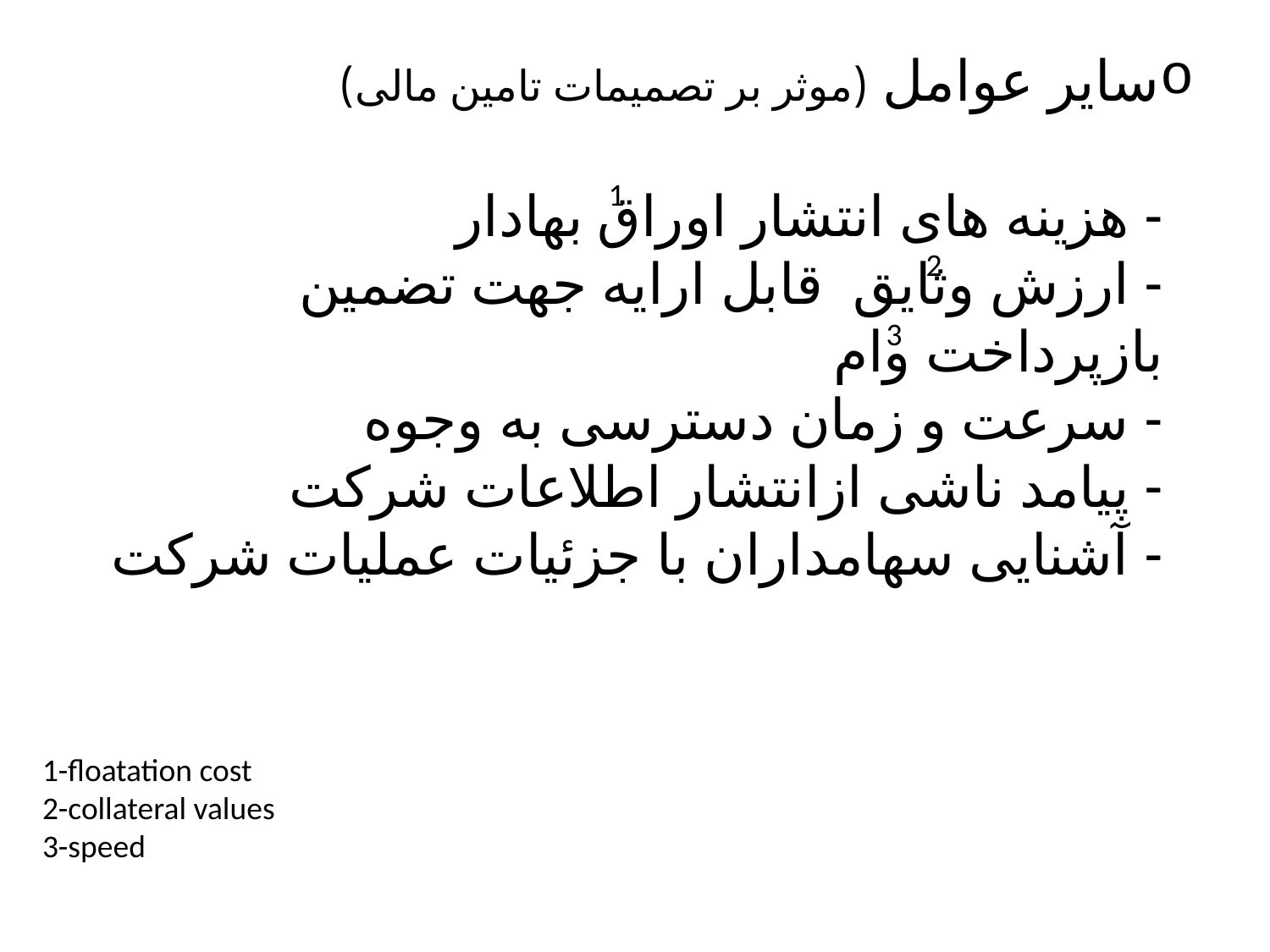

# سایر عوامل (موثر بر تصمیمات تامین مالی) - هزینه های انتشار اوراق بهادار - ارزش وثایق  قابل ارایه جهت تضمین بازپرداخت وام - سرعت و زمان دسترسی به وجوه - پیامد ناشی ازانتشار اطلاعات شرکت - آشنایی سهامداران با جزئیات عملیات شرکت
1

2
3
1-floatation cost
2-collateral values
3-speed